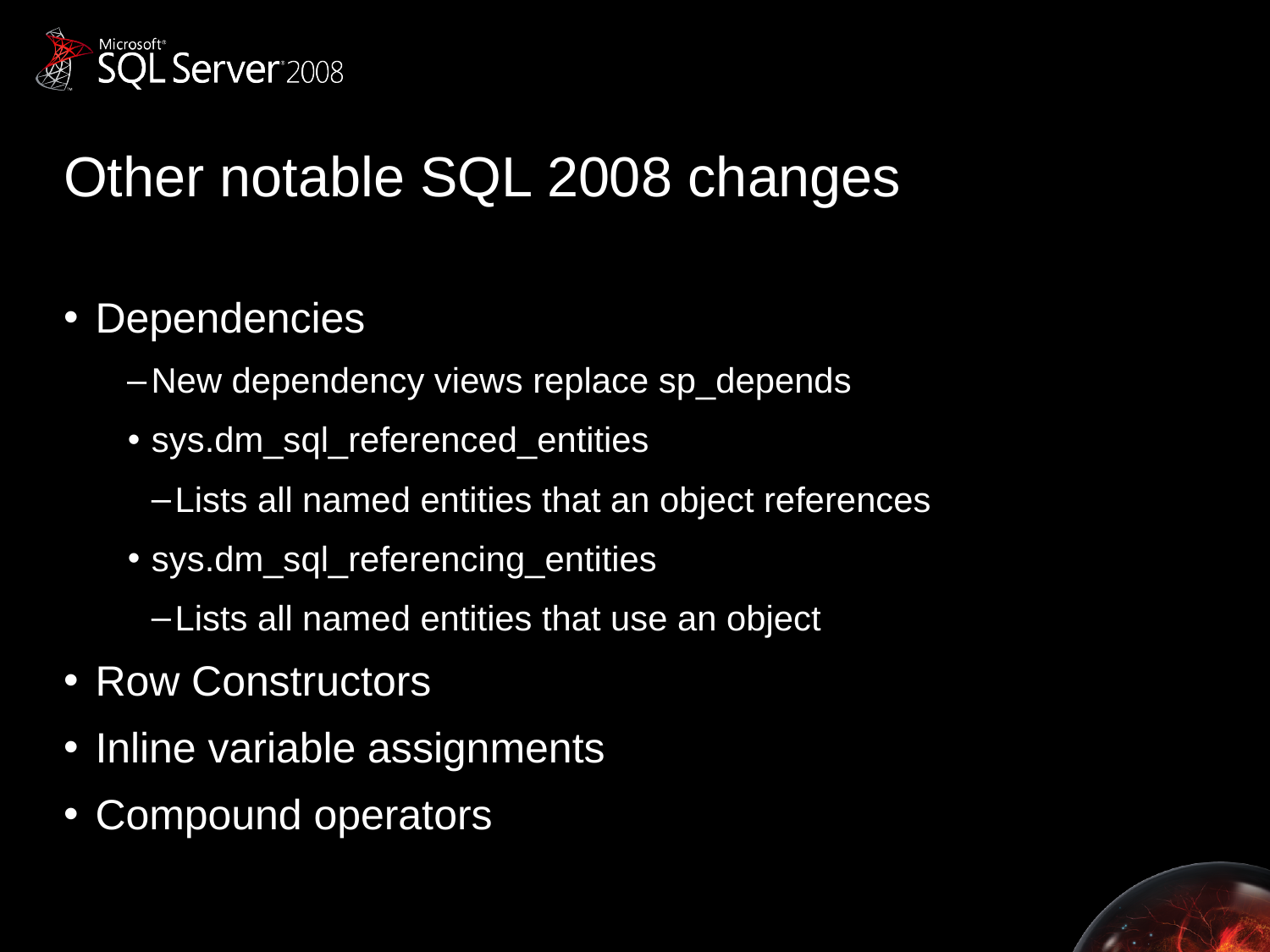

# Other notable SQL 2008 changes
Dependencies
New dependency views replace sp_depends
sys.dm_sql_referenced_entities
Lists all named entities that an object references
sys.dm_sql_referencing_entities
Lists all named entities that use an object
Row Constructors
Inline variable assignments
Compound operators